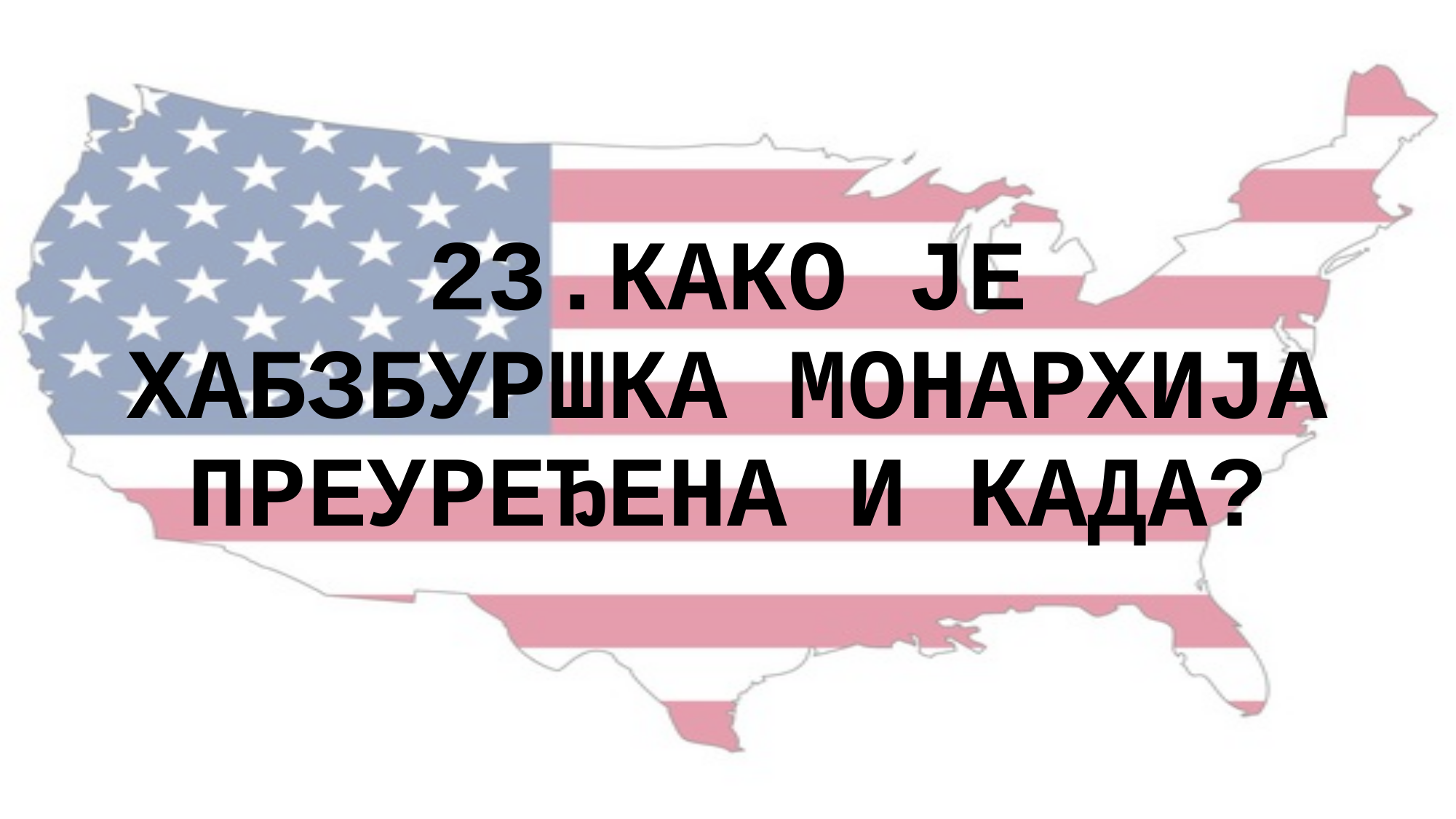

23.КАКО ЈЕ ХАБЗБУРШКА МОНАРХИЈА ПРЕУРЕЂЕНА И КАДА?